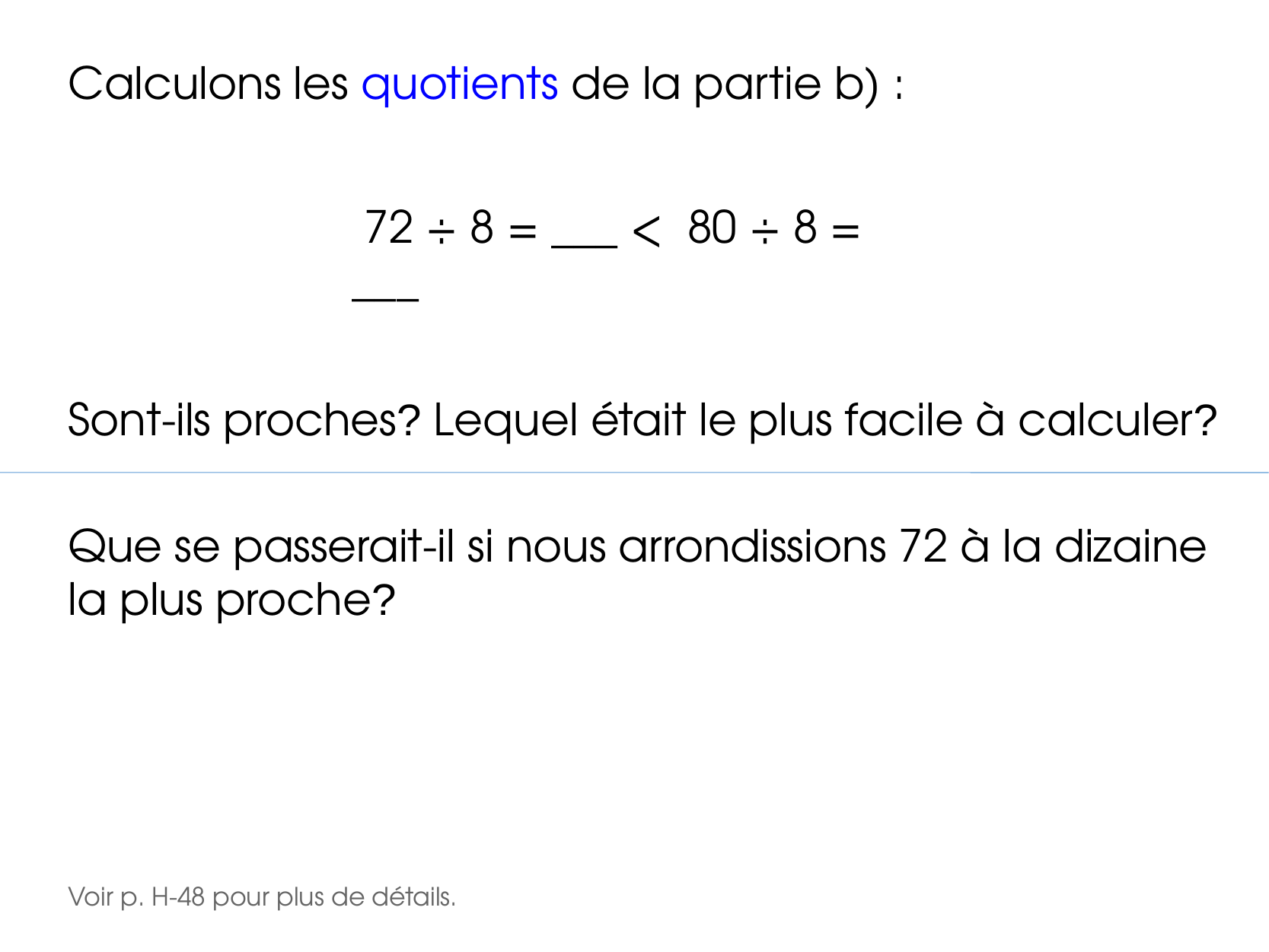

Calculons les quotients de la partie b) :
 72 ÷ 8 = ___ <  80 ÷ 8 = ___
Sont-ils proches? Lequel était le plus facile à calculer?
Que se passerait-il si nous arrondissions 72 à la dizaine la plus proche?
Voir p. H-48 pour plus de détails.